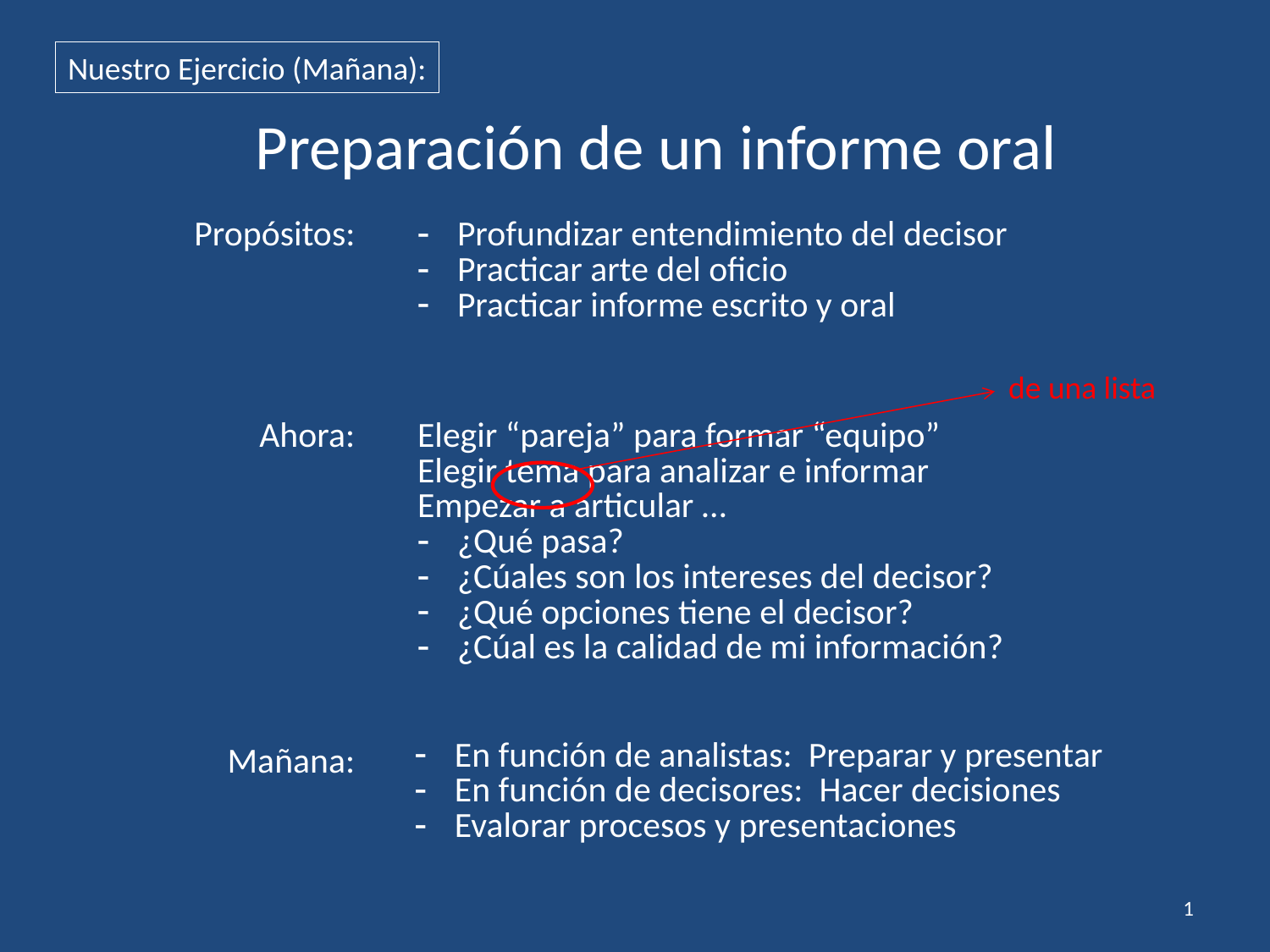

# Preparación de un informe oral
Nuestro Ejercicio (Mañana):
| Propósitos: |  | Profundizar entendimiento del decisor Practicar arte del oficio Practicar informe escrito y oral |
| --- | --- | --- |
de una lista

| Ahora: |  | Elegir “pareja” para formar “equipo” Elegir tema para analizar e informar Empezar a articular … ¿Qué pasa? ¿Cúales son los intereses del decisor? ¿Qué opciones tiene el decisor? ¿Cúal es la calidad de mi información? |
| --- | --- | --- |
| Mañana: |  | En función de analistas: Preparar y presentar En función de decisores: Hacer decisiones Evalorar procesos y presentaciones |
| --- | --- | --- |
1